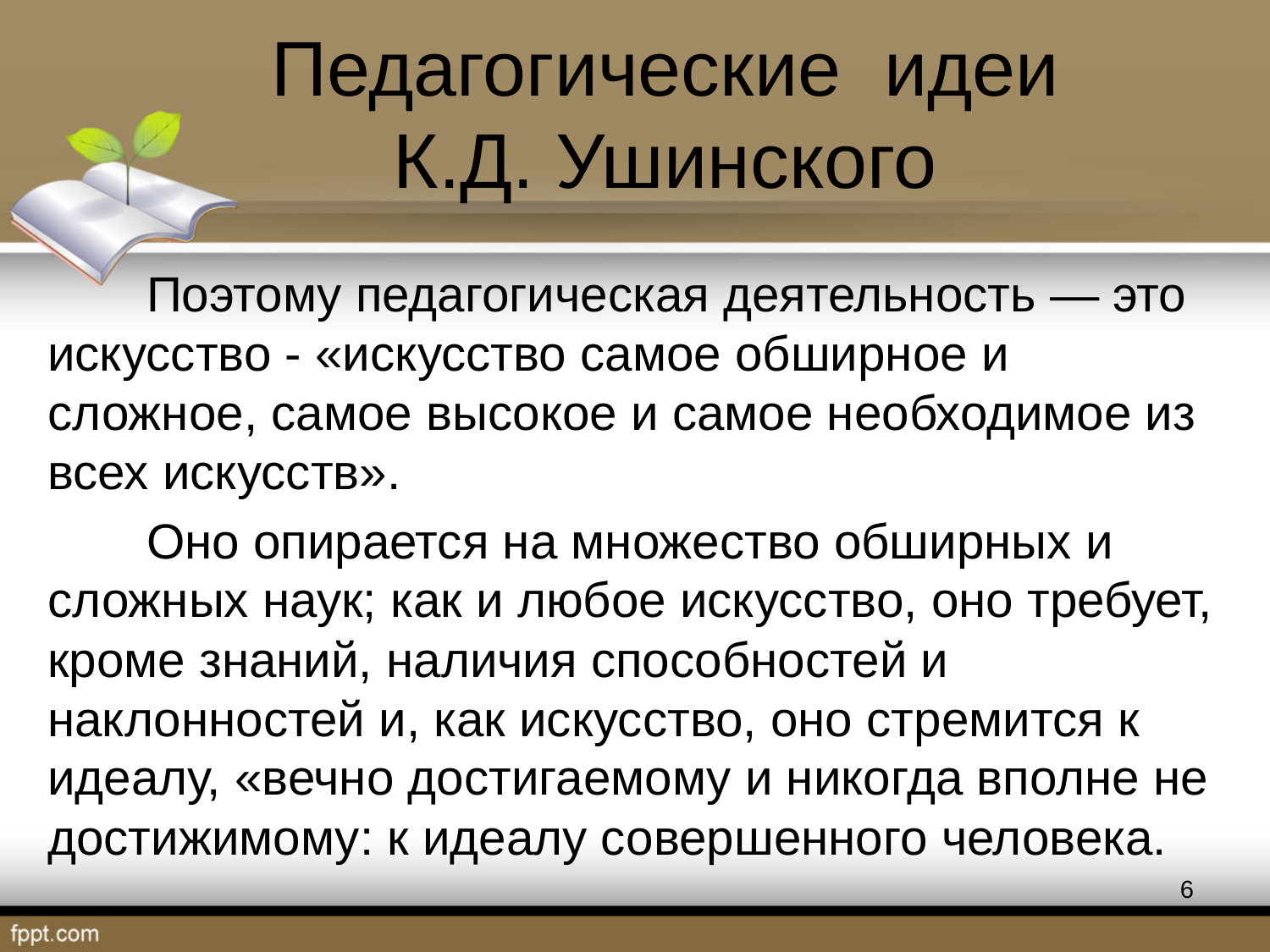

# Педагогические  идеи К.Д. Ушинского
Поэтому педагогическая деятельность — это искусство - «искусство самое обширное и сложное, самое высокое и самое необходимое из всех искусств».
Оно опирается на множество обширных и сложных наук; как и любое искусство, оно требует, кроме знаний, наличия способностей и наклонностей и, как искусство, оно стремится к идеалу, «вечно достигаемому и никогда вполне не достижимому: к идеалу совершенного человека.
6